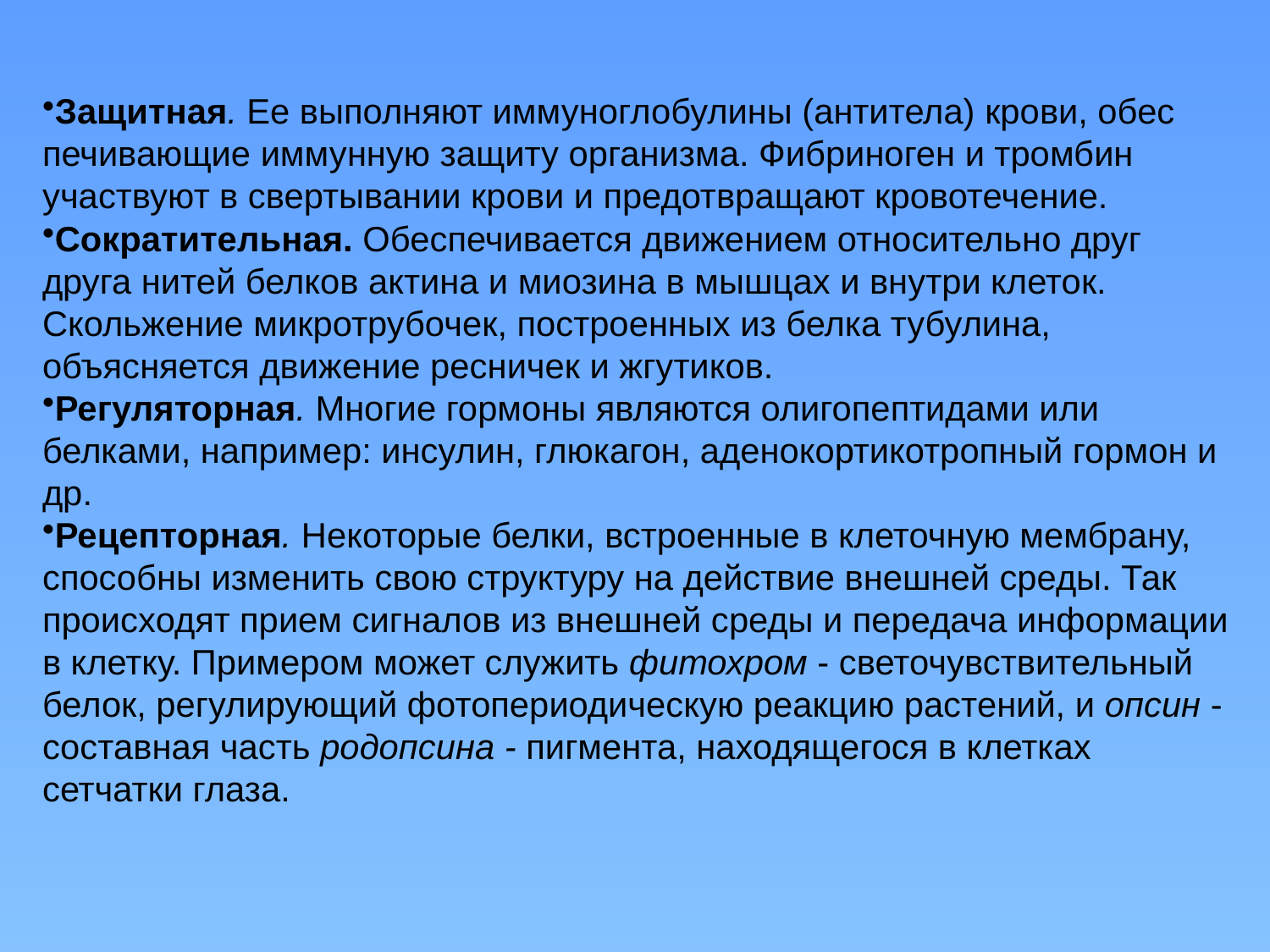

Защитная. Ее выполняют иммуноглобулины (антитела) крови, обес­печивающие иммунную защиту организма. Фибриноген и тромбин участвуют в свертывании крови и предотвращают кровотечение.
Сократительная. Обеспечивается движением относительно друг друга ни­тей белков актина и миозина в мышцах и внутри клеток. Скольжение микротрубочек, построенных из белка тубулина, объясняется движение ресничек и жгутиков.
Регуляторная. Многие гормоны являются олигопептидами или белками, например: инсулин, глюкагон, аденокортикотропный гормон и др.
Рецепторная. Некоторые белки, встроенные в клеточную мембрану, спо­собны изменить свою структуру на действие внешней среды. Так происходят прием сигналов из внешней среды и передача информации в клетку. Примером может служить фитохром - светочувствительный белок, регулирующий фотопериодиче­скую реакцию растений, и опсин - составная часть родопсина - пигмента, находящегося в клетках сетчатки глаза.